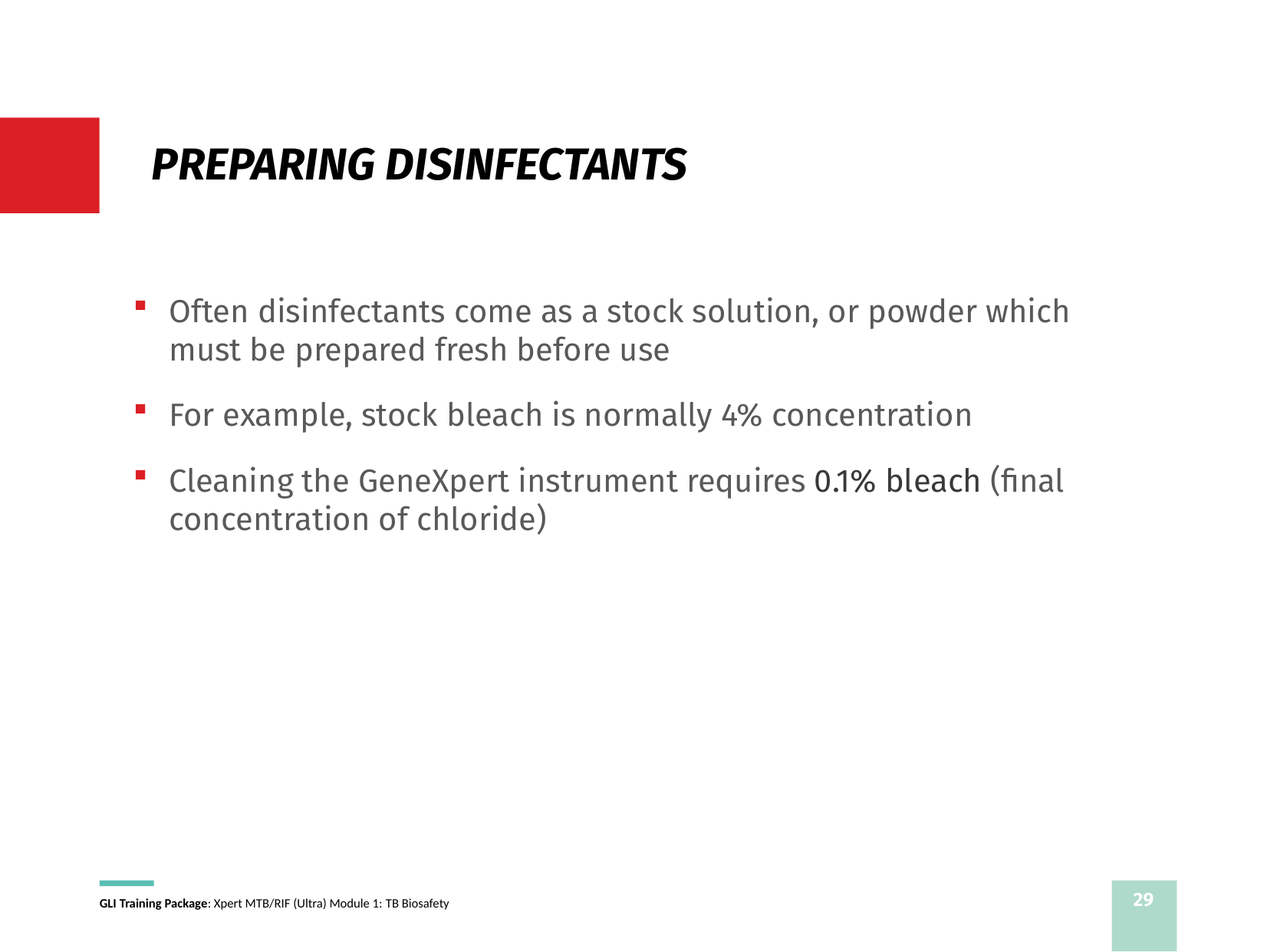

# PREPARING DISINFECTANTS
Often disinfectants come as a stock solution, or powder which must be prepared fresh before use
For example, stock bleach is normally 4% concentration
Cleaning the GeneXpert instrument requires 0.1% bleach (final concentration of chloride)